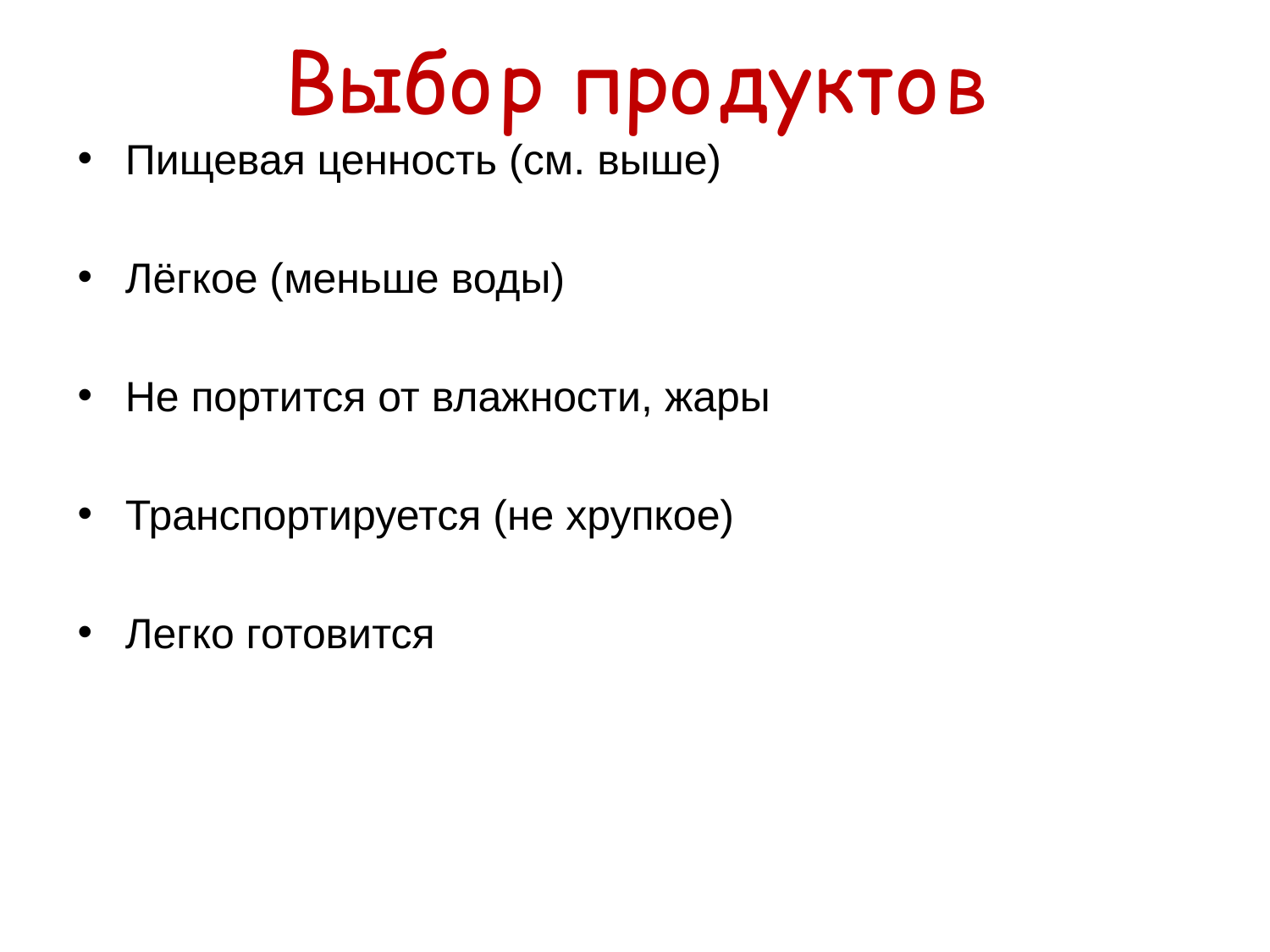

# Выбор продуктов
Пищевая ценность (см. выше)

Лёгкое (меньше воды)

Не портится от влажности, жары

Транспортируется (не хрупкое)

Легко готовится